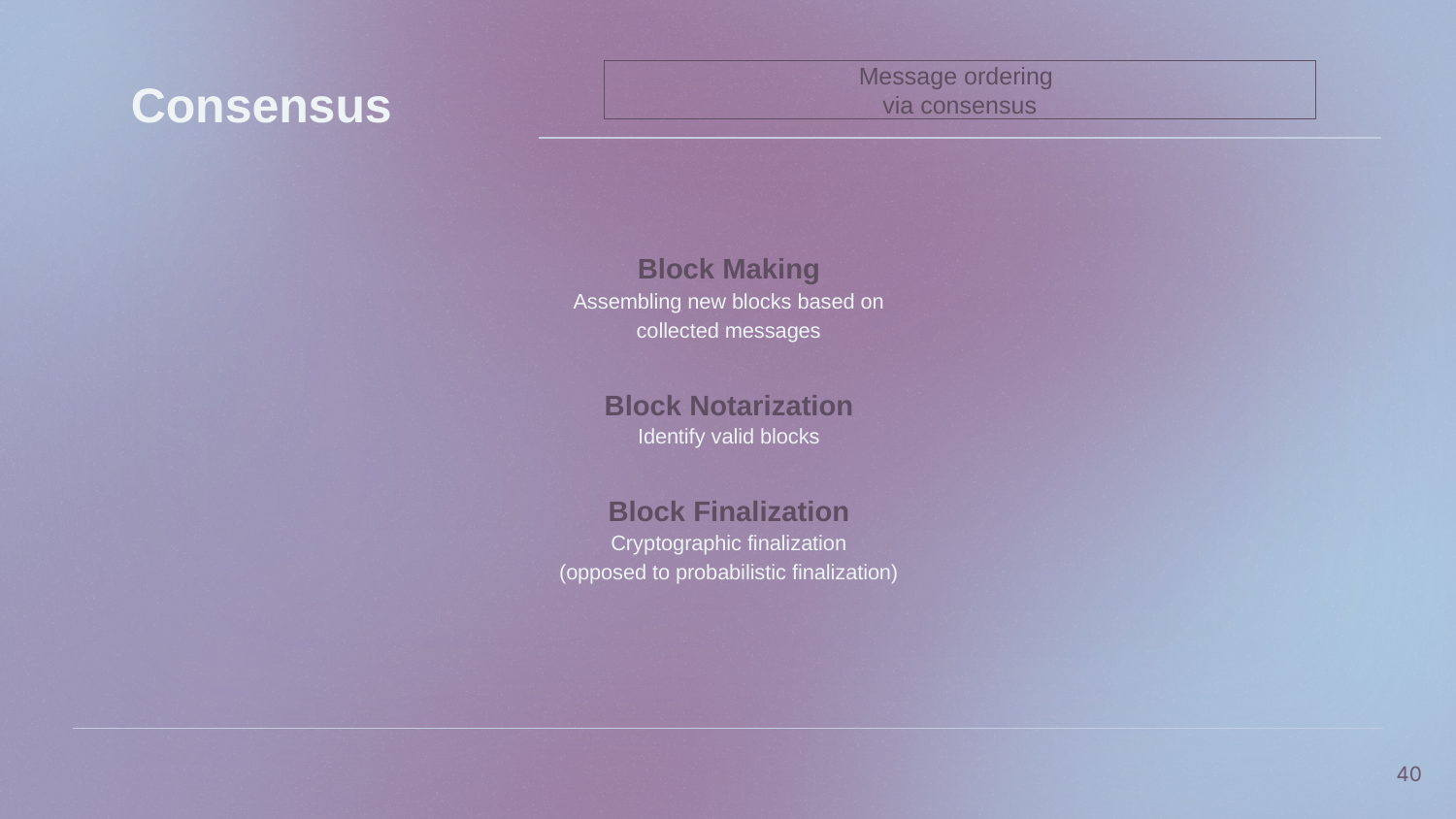

Message ordering
via consensus
Consensus
Block Making
Assembling new blocks based on collected messages
Block Notarization
Identify valid blocks
Block Finalization
Cryptographic finalization
(opposed to probabilistic finalization)
40